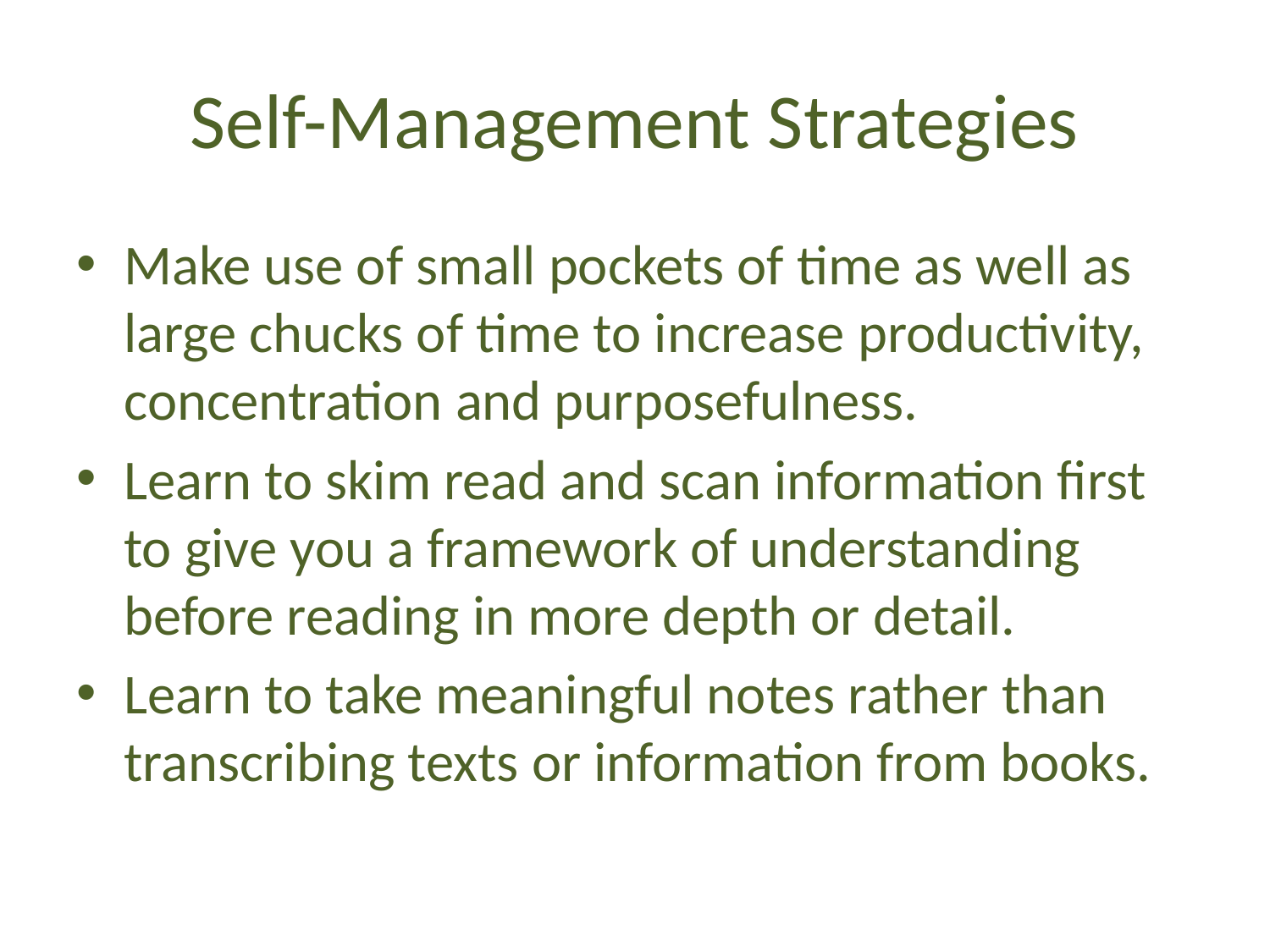

# Self-Management Strategies
Make use of small pockets of time as well as large chucks of time to increase productivity, concentration and purposefulness.
Learn to skim read and scan information first to give you a framework of understanding before reading in more depth or detail.
Learn to take meaningful notes rather than transcribing texts or information from books.